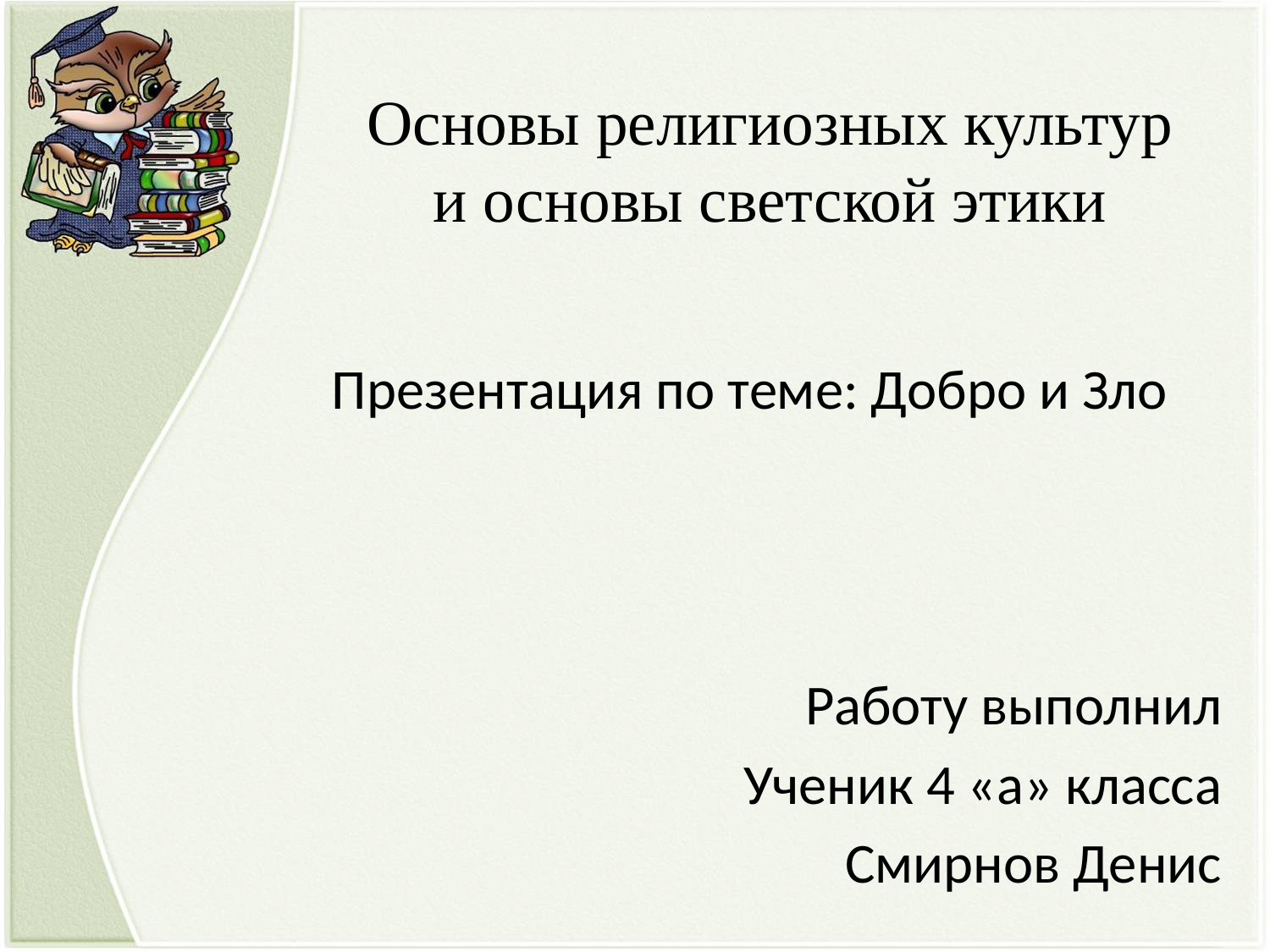

# Основы религиозных культур и основы светской этики
Презентация по теме: Добро и Зло

Работу выполнил
Ученик 4 «а» класса
Смирнов Денис